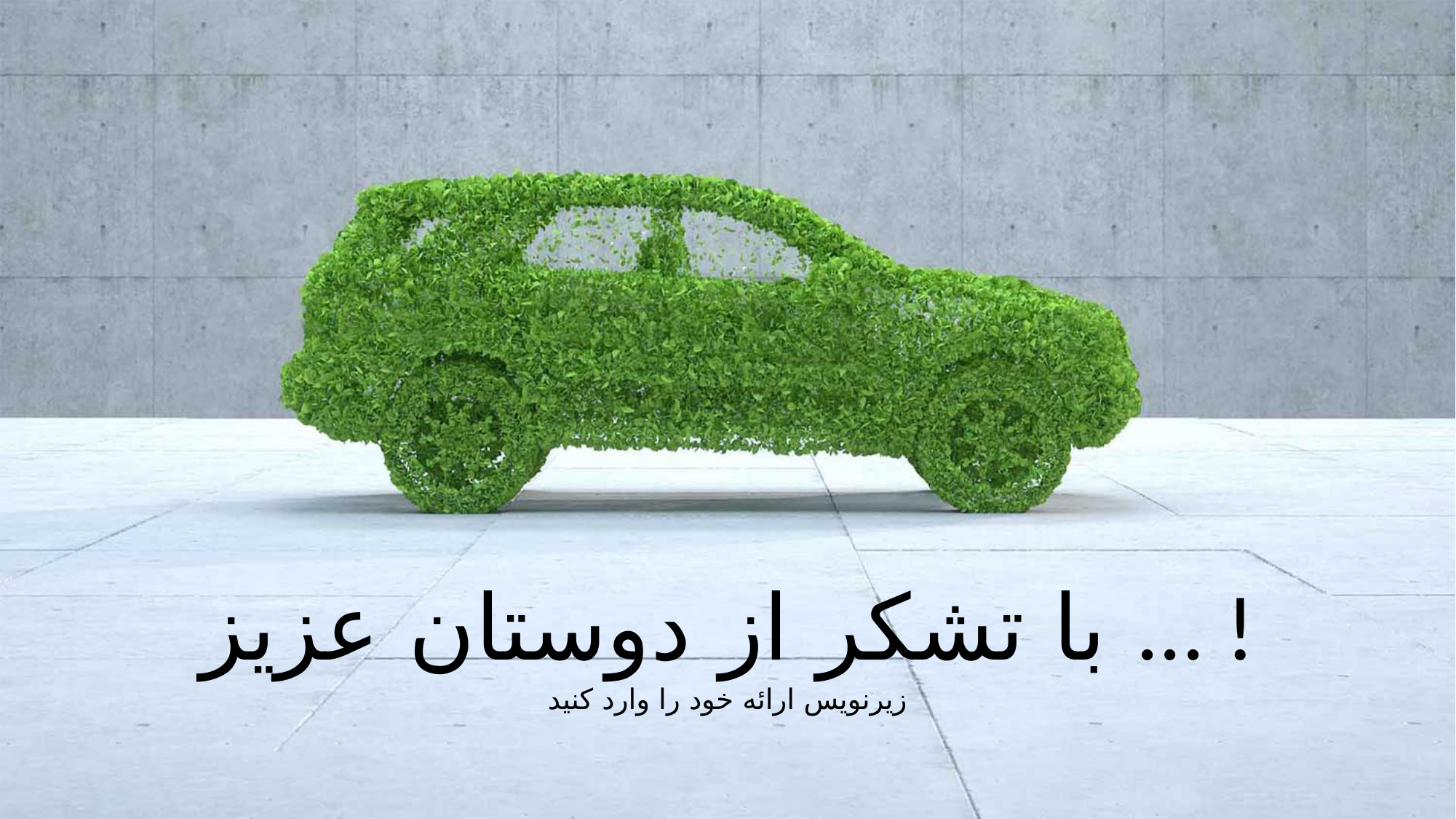

با تشکر از دوستان عزیز ... !
زیرنویس ارائه خود را وارد کنید